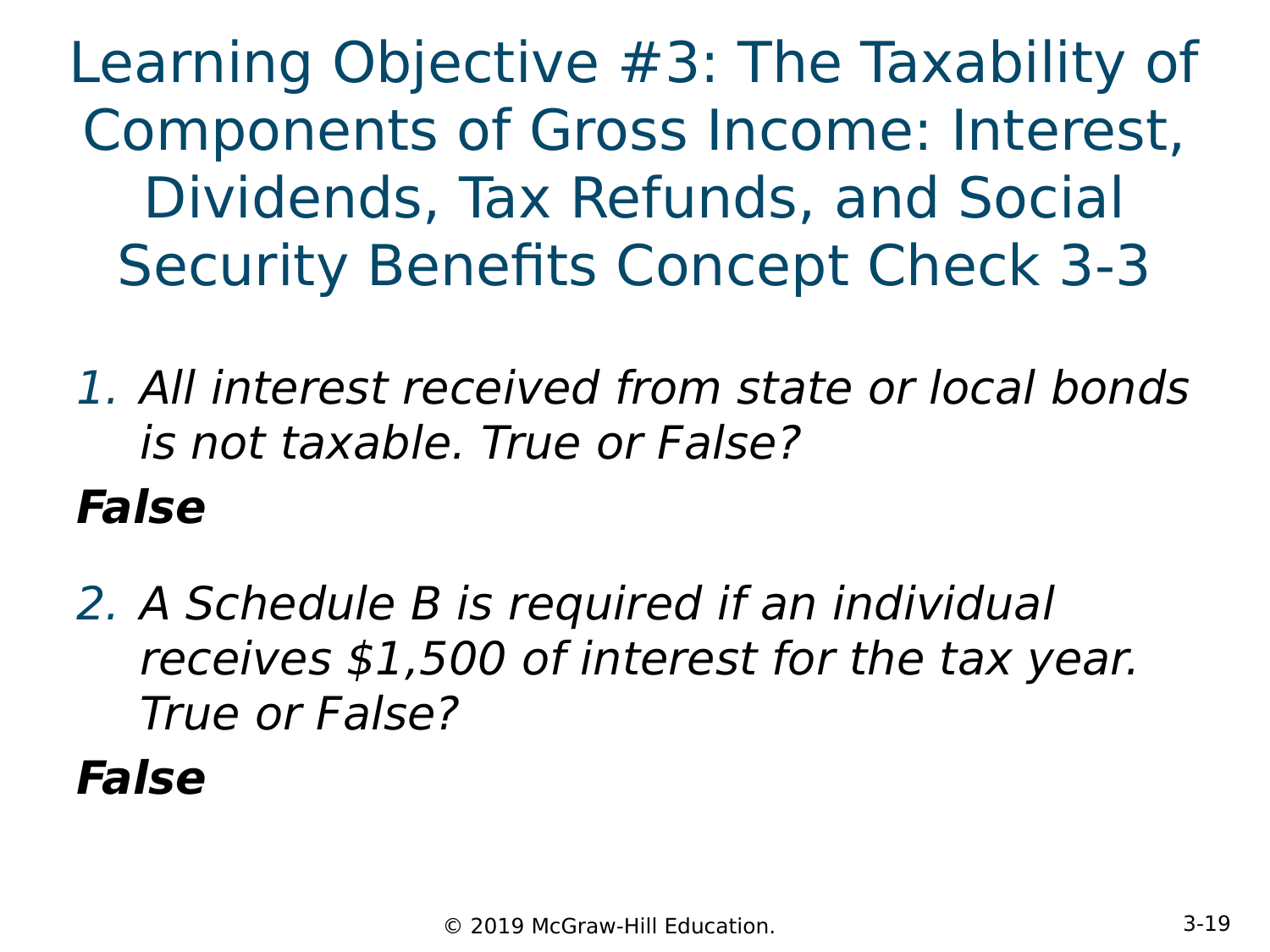

# Learning Objective #3: The Taxability of Components of Gross Income: Interest, Dividends, Tax Refunds, and Social Security Benefits Concept Check 3-3
All interest received from state or local bonds is not taxable. True or False?
False
A Schedule B is required if an individual receives $1,500 of interest for the tax year. True or False?
False